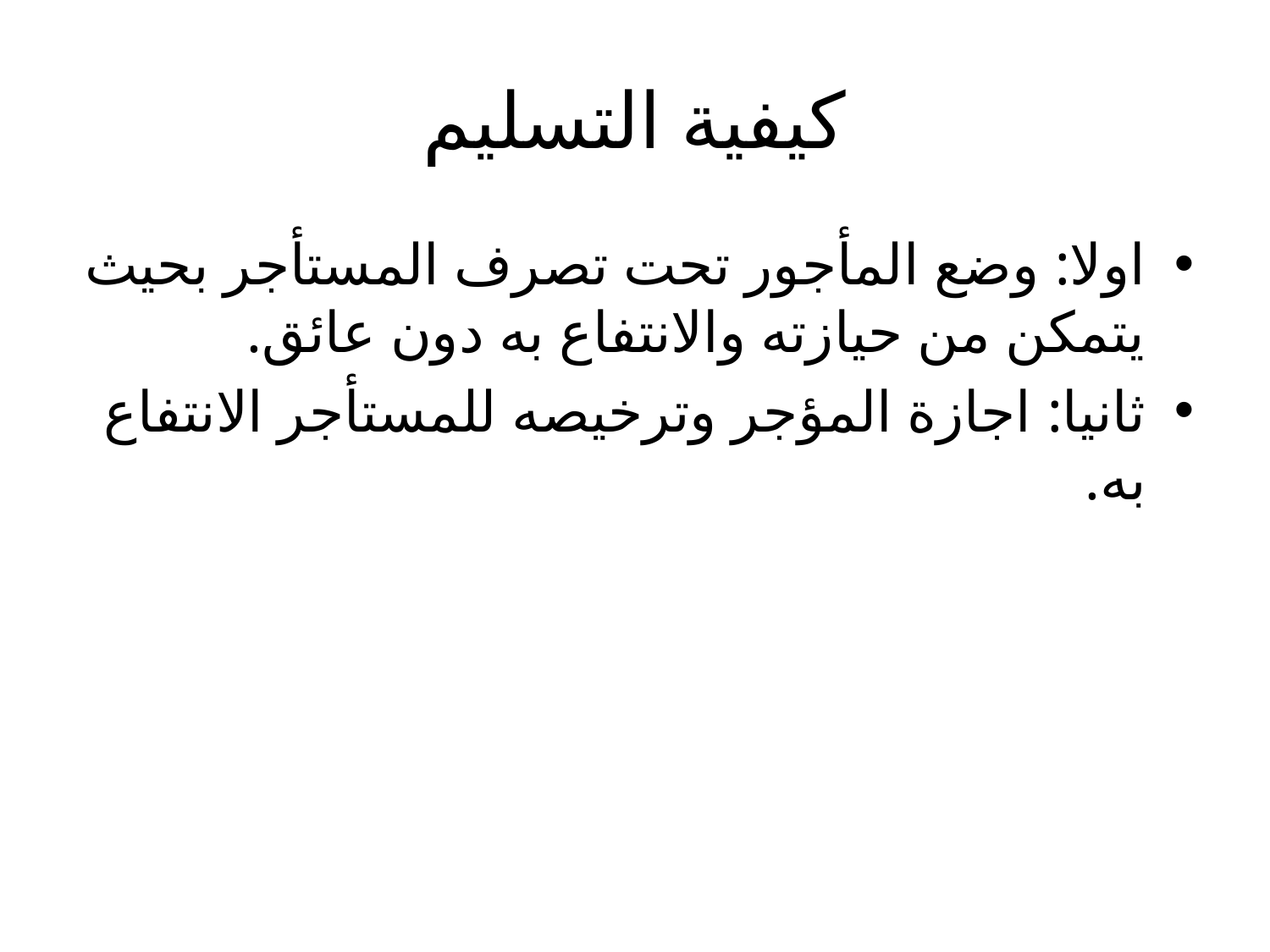

# كيفية التسليم
اولا: وضع المأجور تحت تصرف المستأجر بحيث يتمكن من حيازته والانتفاع به دون عائق.
ثانيا: اجازة المؤجر وترخيصه للمستأجر الانتفاع به.